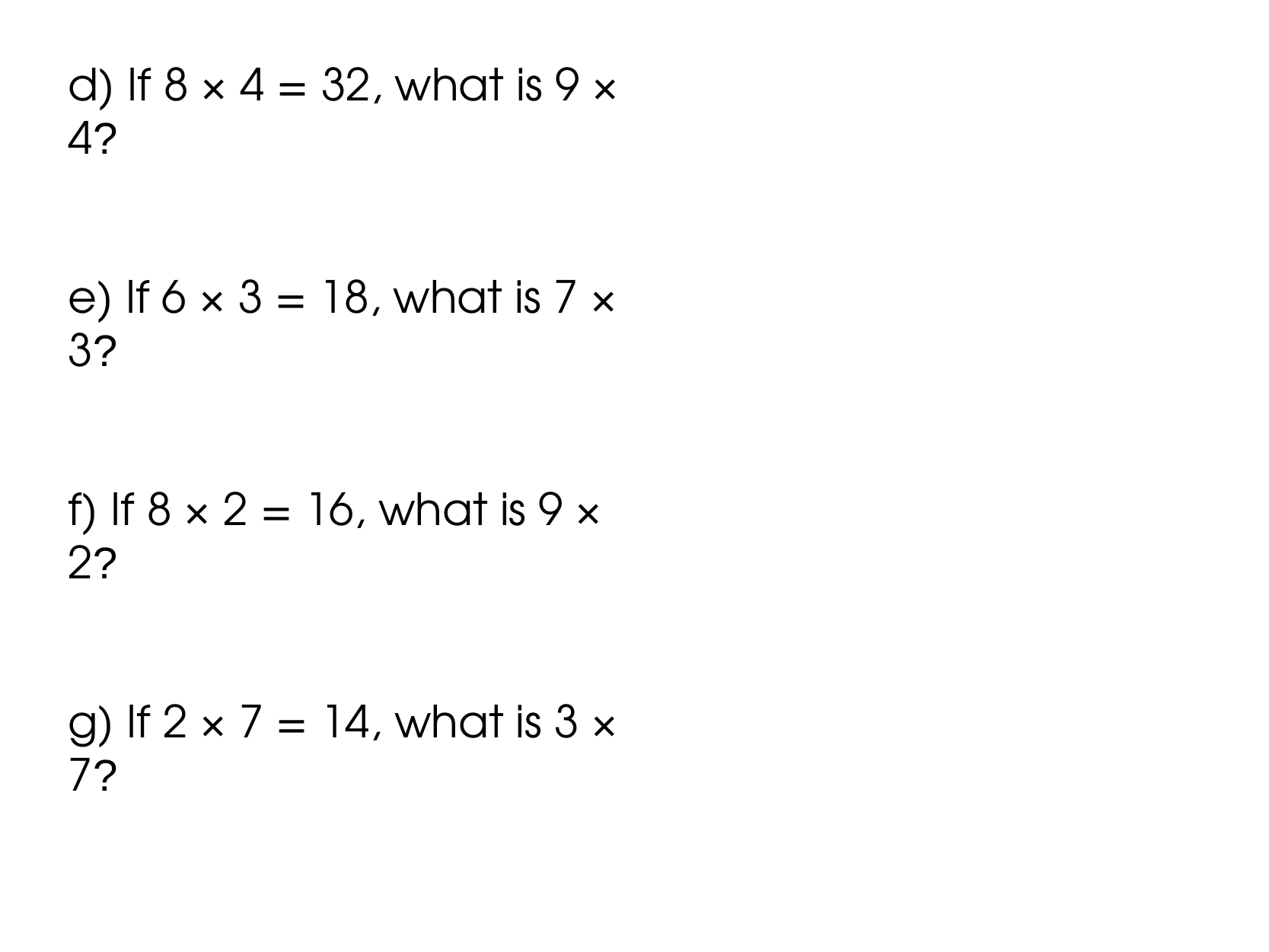

d) If 8 × 4 = 32, what is 9 × 4?
e) If 6 × 3 = 18, what is 7 × 3?
f) If 8 × 2 = 16, what is 9 × 2?
g) If 2 × 7 = 14, what is 3 × 7?